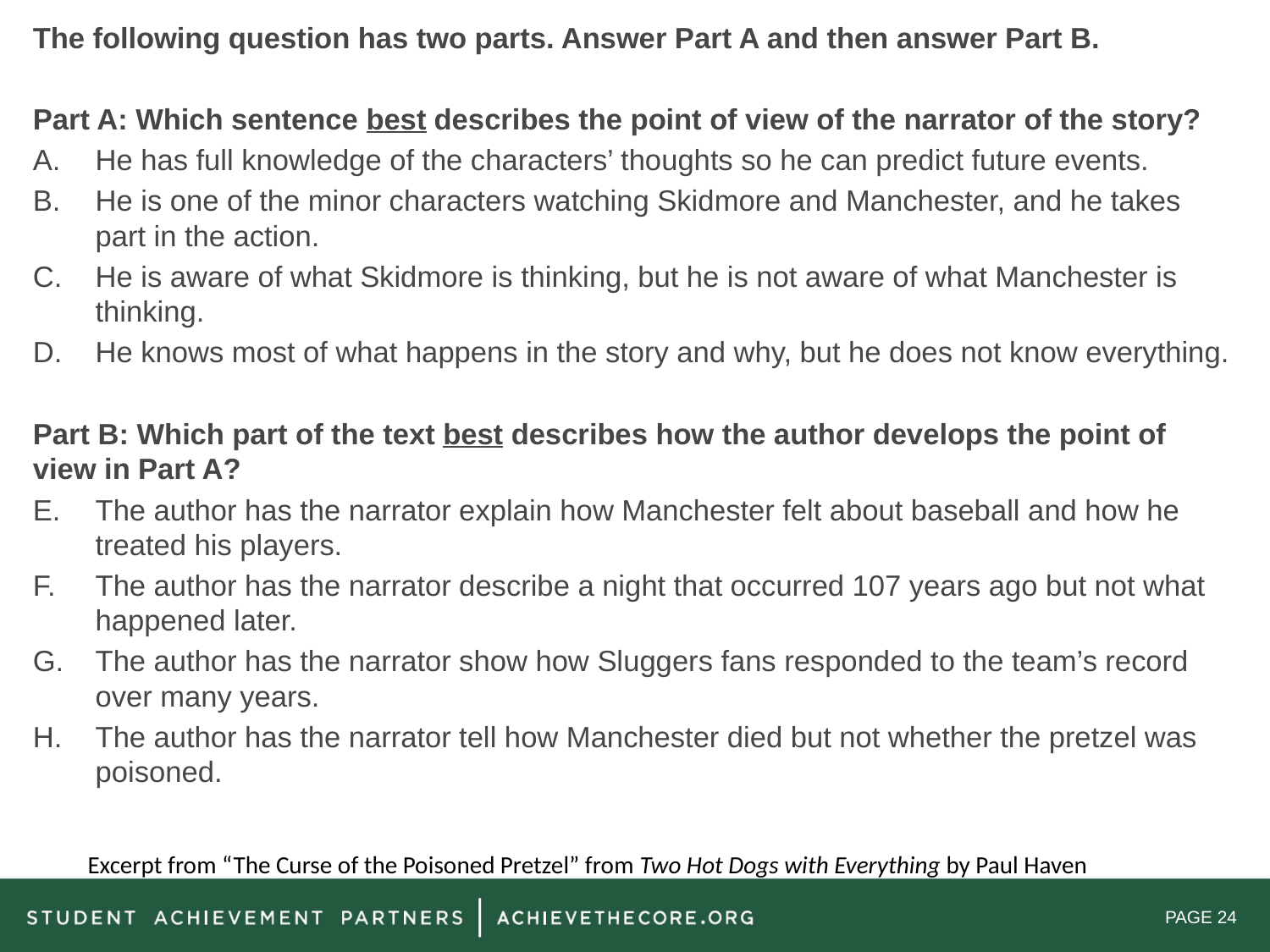

The following question has two parts. Answer Part A and then answer Part B.

Part A: Which sentence best describes the point of view of the narrator of the story?
He has full knowledge of the characters’ thoughts so he can predict future events.
He is one of the minor characters watching Skidmore and Manchester, and he takes part in the action.
He is aware of what Skidmore is thinking, but he is not aware of what Manchester is thinking.
He knows most of what happens in the story and why, but he does not know everything.

Part B: Which part of the text best describes how the author develops the point of view in Part A?
The author has the narrator explain how Manchester felt about baseball and how he treated his players.
The author has the narrator describe a night that occurred 107 years ago but not what happened later.
The author has the narrator show how Sluggers fans responded to the team’s record over many years.
The author has the narrator tell how Manchester died but not whether the pretzel was poisoned.
Excerpt from “The Curse of the Poisoned Pretzel” from Two Hot Dogs with Everything by Paul Haven